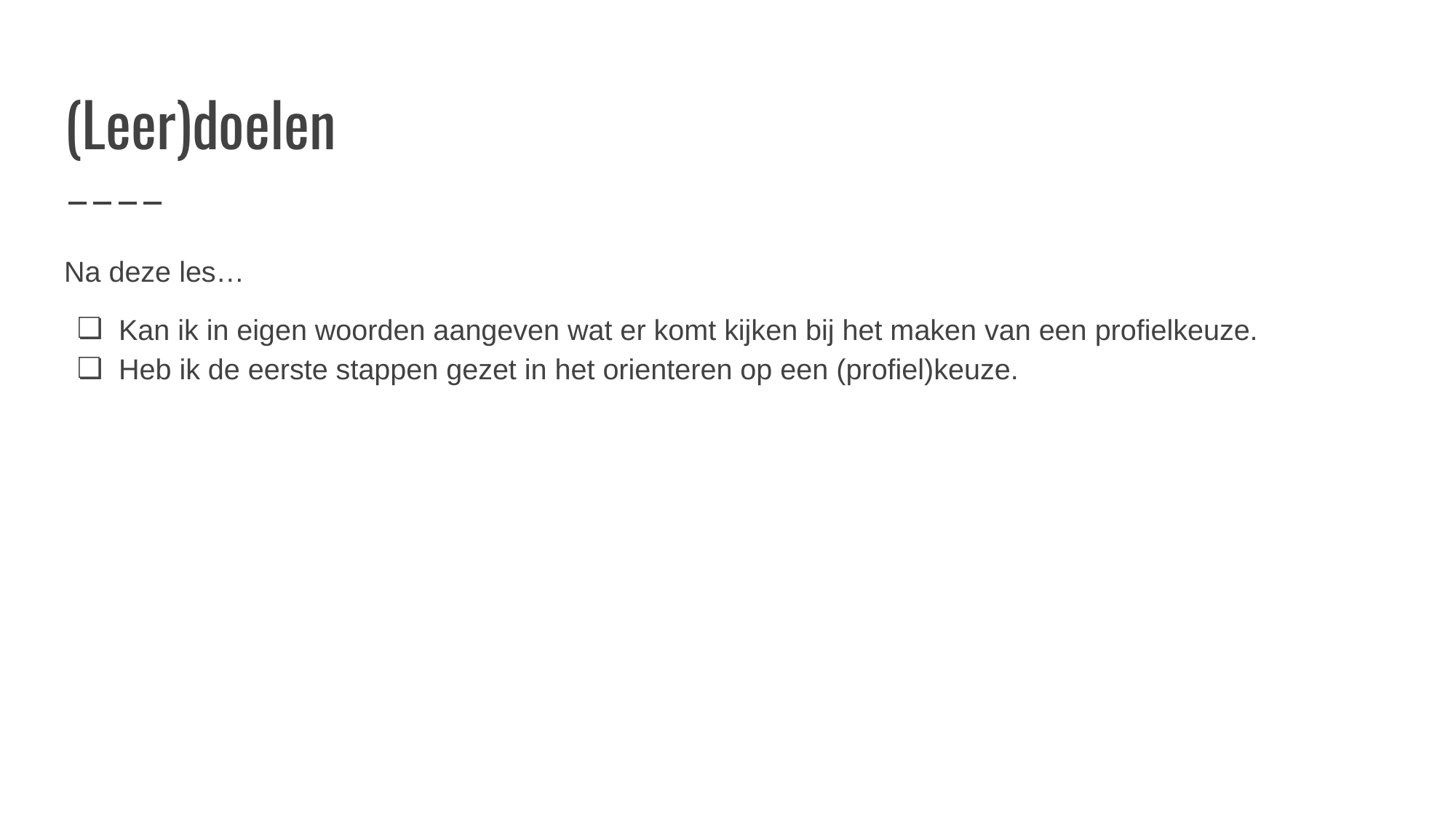

# (Leer)doelen
Na deze les…
Kan ik in eigen woorden aangeven wat er komt kijken bij het maken van een profielkeuze.
Heb ik de eerste stappen gezet in het orienteren op een (profiel)keuze.